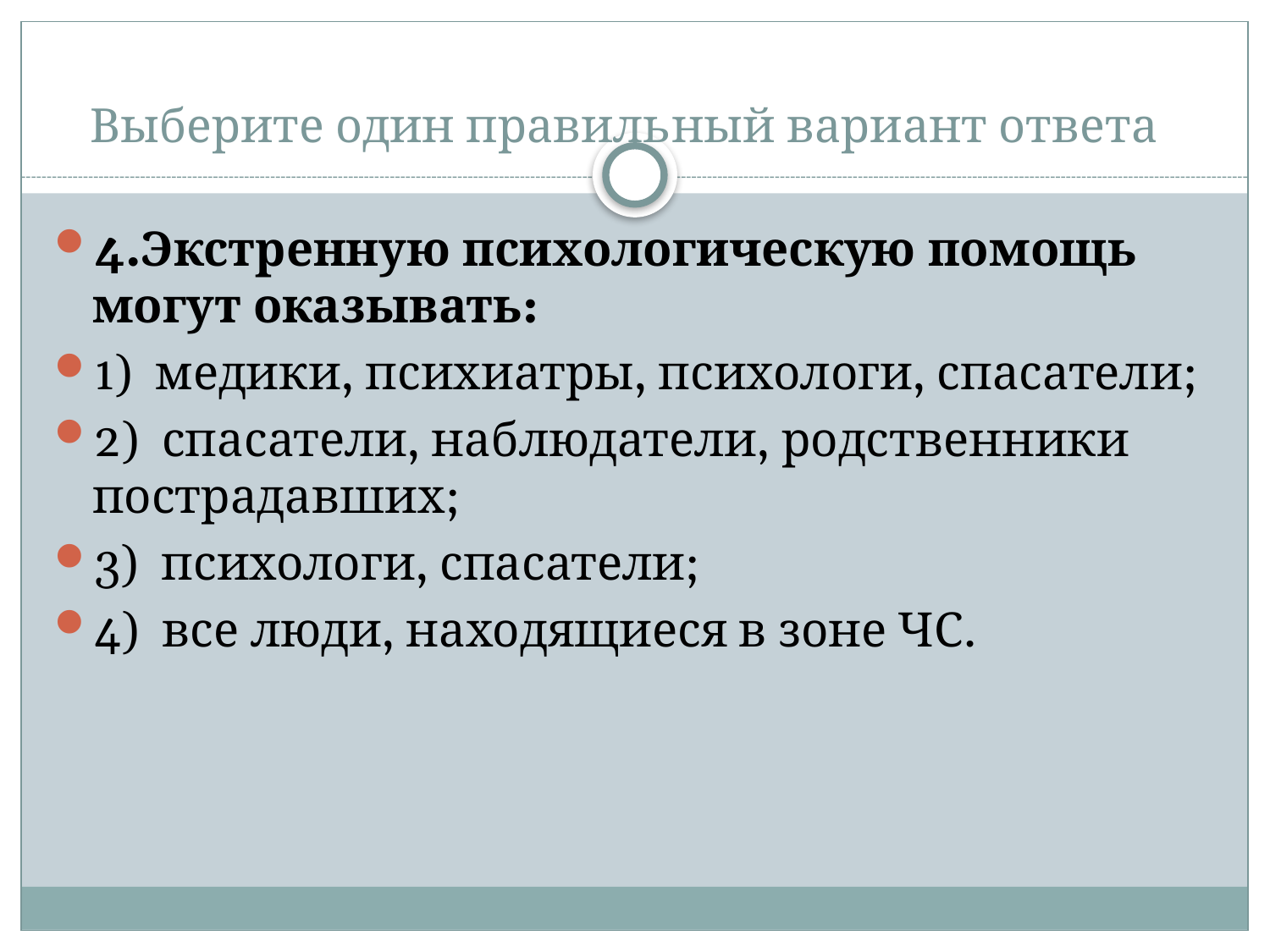

# Выберите один правильный вариант ответа
4.Экстренную психологическую помощь могут оказывать:
1)  медики, психиатры, психологи, спасатели;
2)  спасатели, наблюдатели, родственники пострадавших;
3)  психологи, спасатели;
4)  все люди, находящиеся в зоне ЧС.